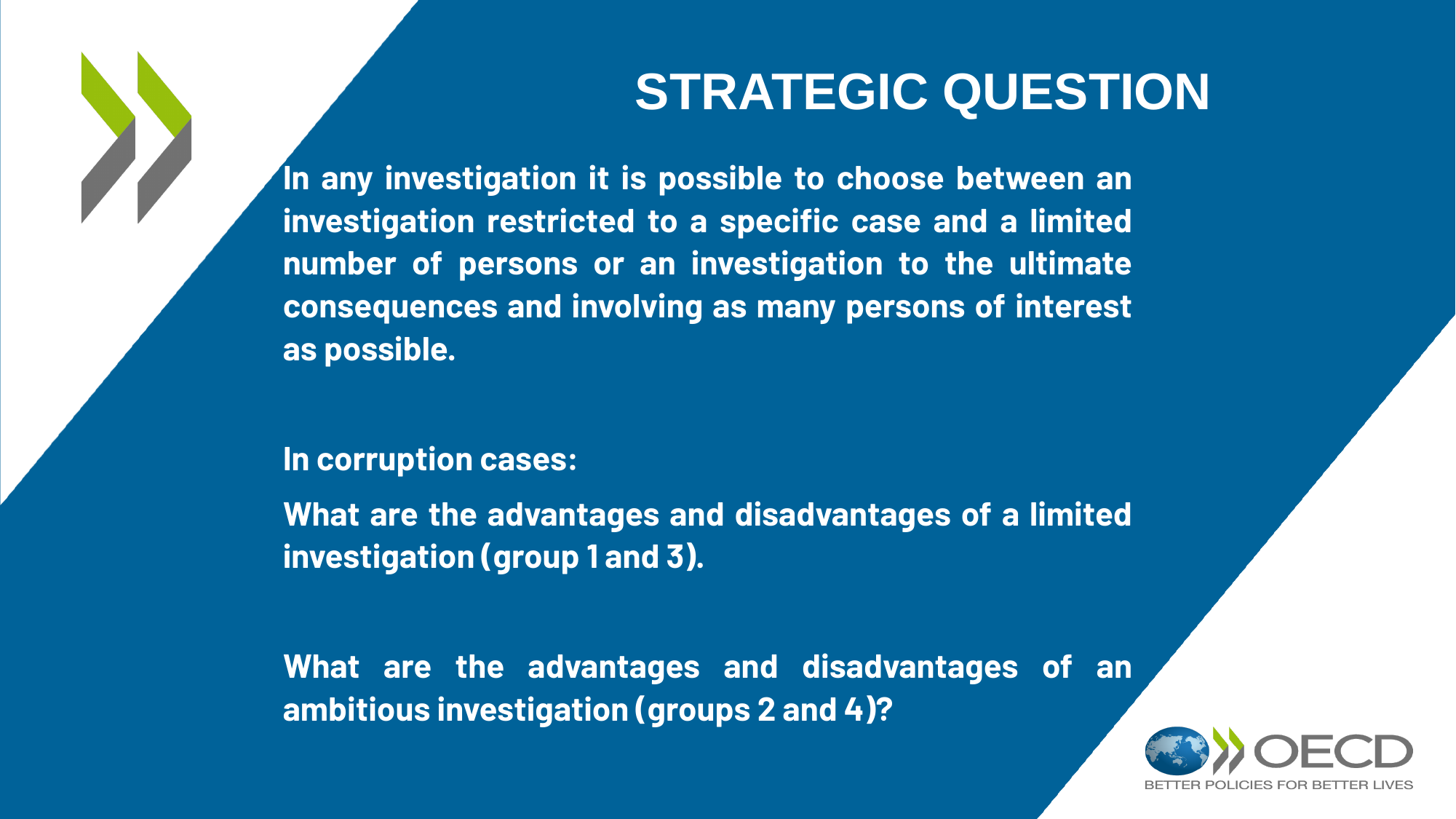

# Strategic Question
In any investigation it is possible to choose between an investigation restricted to a specific case and a limited number of persons or an investigation to the ultimate consequences and involving as many persons of interest as possible.

In corruption cases:
What are the advantages and disadvantages of a limited investigation (group 1 and 3).

What are the advantages and disadvantages of an ambitious investigation (groups 2 and 4)?